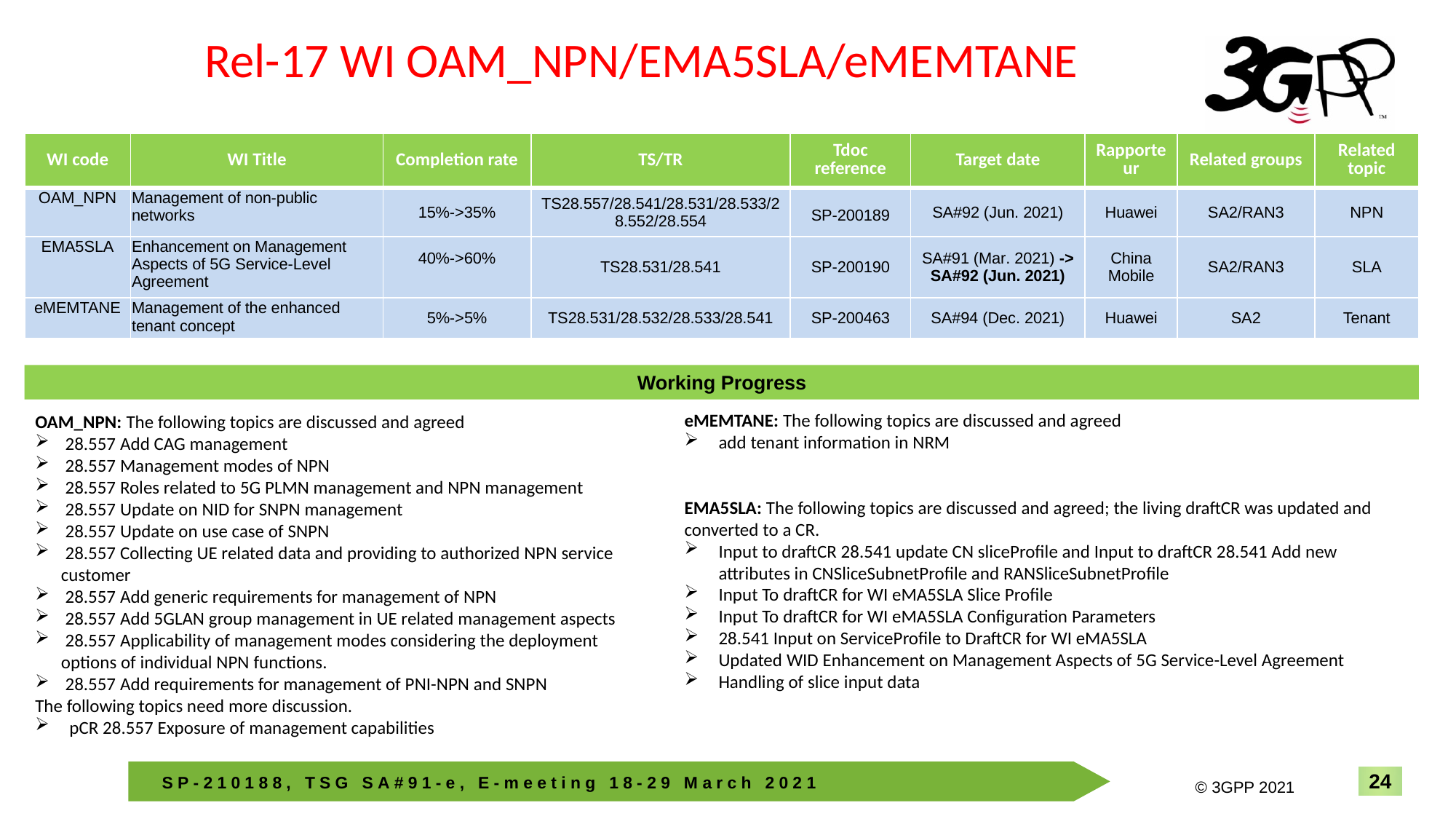

Rel-17 WI OAM_NPN/EMA5SLA/eMEMTANE
| WI code | WI Title | Completion rate | TS/TR | Tdoc reference | Target date | Rapporteur | Related groups | Related topic |
| --- | --- | --- | --- | --- | --- | --- | --- | --- |
| OAM\_NPN | Management of non-public networks | 15%->35% | TS28.557/28.541/28.531/28.533/28.552/28.554 | SP-200189 | SA#92 (Jun. 2021) | Huawei | SA2/RAN3 | NPN |
| EMA5SLA | Enhancement on Management Aspects of 5G Service-Level Agreement | 40%->60% | TS28.531/28.541 | SP-200190 | SA#91 (Mar. 2021) -> SA#92 (Jun. 2021) | China Mobile | SA2/RAN3 | SLA |
| eMEMTANE | Management of the enhanced tenant concept | 5%->5% | TS28.531/28.532/28.533/28.541 | SP-200463 | SA#94 (Dec. 2021) | Huawei | SA2 | Tenant |
Working Progress
eMEMTANE: The following topics are discussed and agreed
add tenant information in NRM

EMA5SLA: The following topics are discussed and agreed; the living draftCR was updated and converted to a CR.
Input to draftCR 28.541 update CN sliceProfile and Input to draftCR 28.541 Add new attributes in CNSliceSubnetProfile and RANSliceSubnetProfile
Input To draftCR for WI eMA5SLA Slice Profile
Input To draftCR for WI eMA5SLA Configuration Parameters
28.541 Input on ServiceProfile to DraftCR for WI eMA5SLA
Updated WID Enhancement on Management Aspects of 5G Service-Level Agreement
Handling of slice input data

OAM_NPN: The following topics are discussed and agreed
 28.557 Add CAG management
 28.557 Management modes of NPN
 28.557 Roles related to 5G PLMN management and NPN management
 28.557 Update on NID for SNPN management
 28.557 Update on use case of SNPN
 28.557 Collecting UE related data and providing to authorized NPN service customer
 28.557 Add generic requirements for management of NPN
 28.557 Add 5GLAN group management in UE related management aspects
 28.557 Applicability of management modes considering the deployment options of individual NPN functions.
 28.557 Add requirements for management of PNI-NPN and SNPN
The following topics need more discussion.
pCR 28.557 Exposure of management capabilities